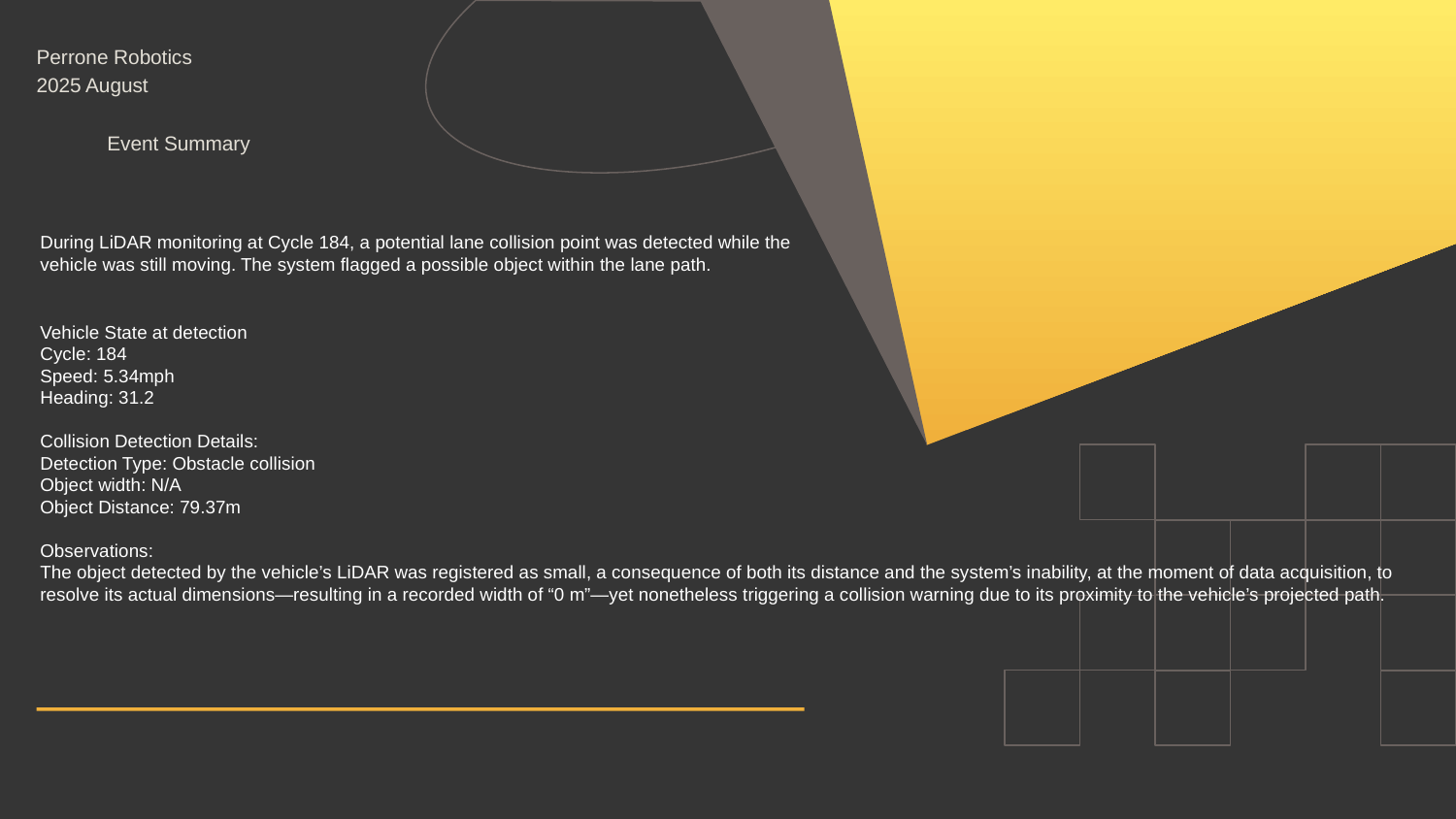

Perrone Robotics
2025 August
Event Summary
During LiDAR monitoring at Cycle 184, a potential lane collision point was detected while the vehicle was still moving. The system flagged a possible object within the lane path.
Vehicle State at detection
Cycle: 184
Speed: 5.34mph
Heading: 31.2

Collision Detection Details:
Detection Type: Obstacle collision
Object width: N/A
Object Distance: 79.37m

Observations:
The object detected by the vehicle’s LiDAR was registered as small, a consequence of both its distance and the system’s inability, at the moment of data acquisition, to resolve its actual dimensions—resulting in a recorded width of “0 m”—yet nonetheless triggering a collision warning due to its proximity to the vehicle’s projected path.